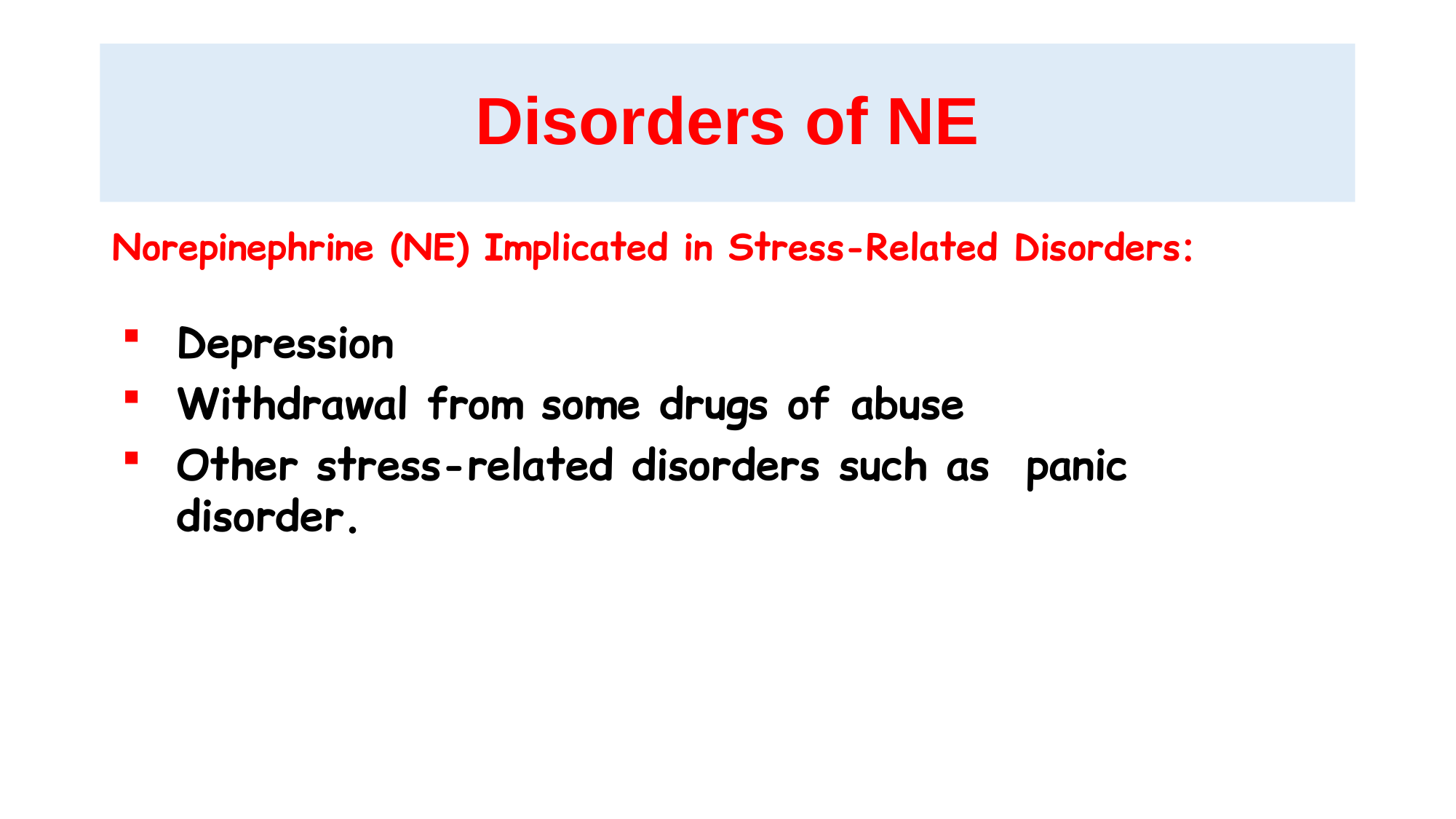

# Disorders of NE
Norepinephrine (NE) Implicated in Stress-Related Disorders:

Depression
Withdrawal from some drugs of abuse
Other stress-related disorders such as  panic disorder.